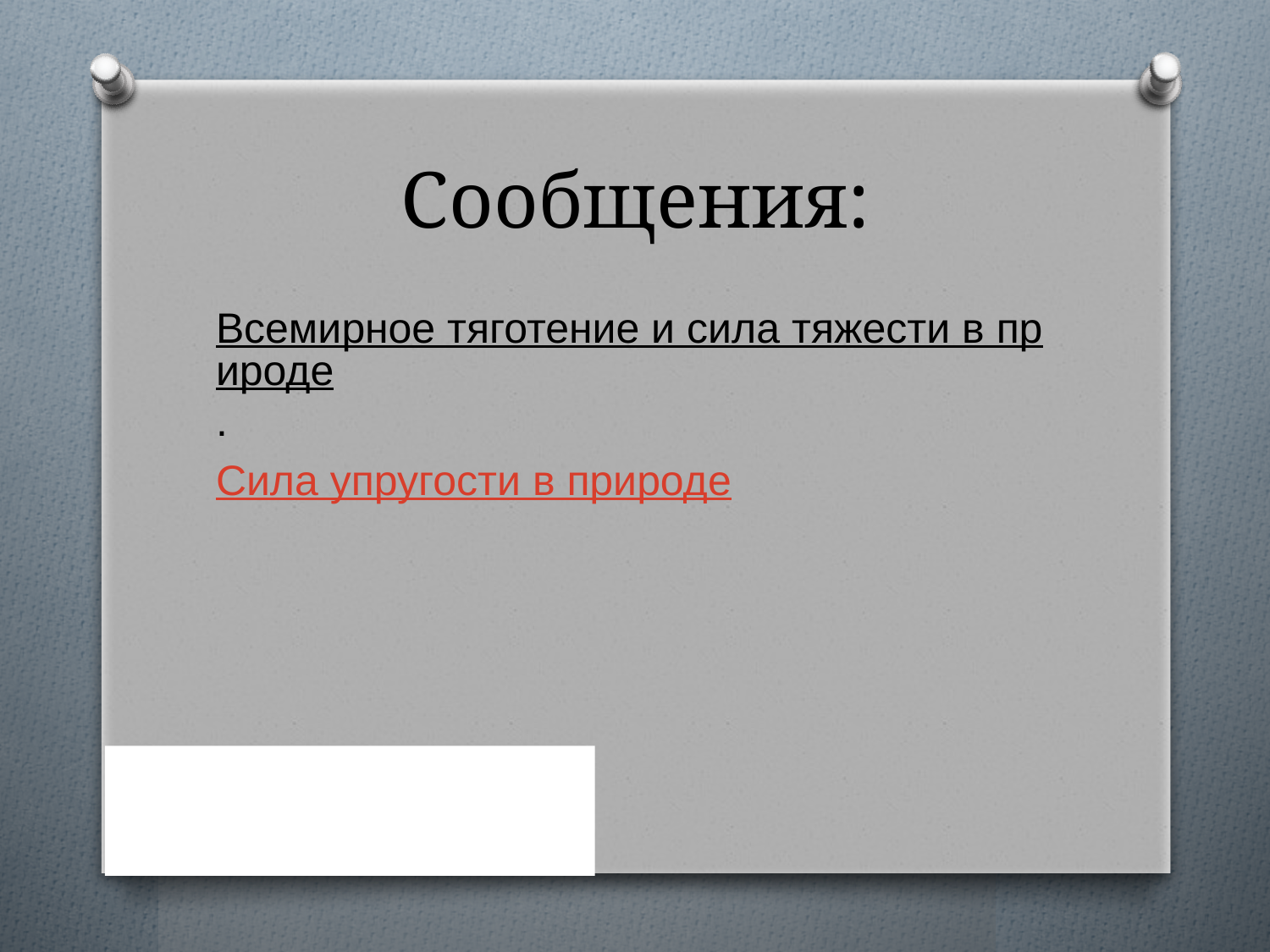

# Сообщения:
Всемирное тяготение и сила тяжести в природе.
Сила упругости в природе